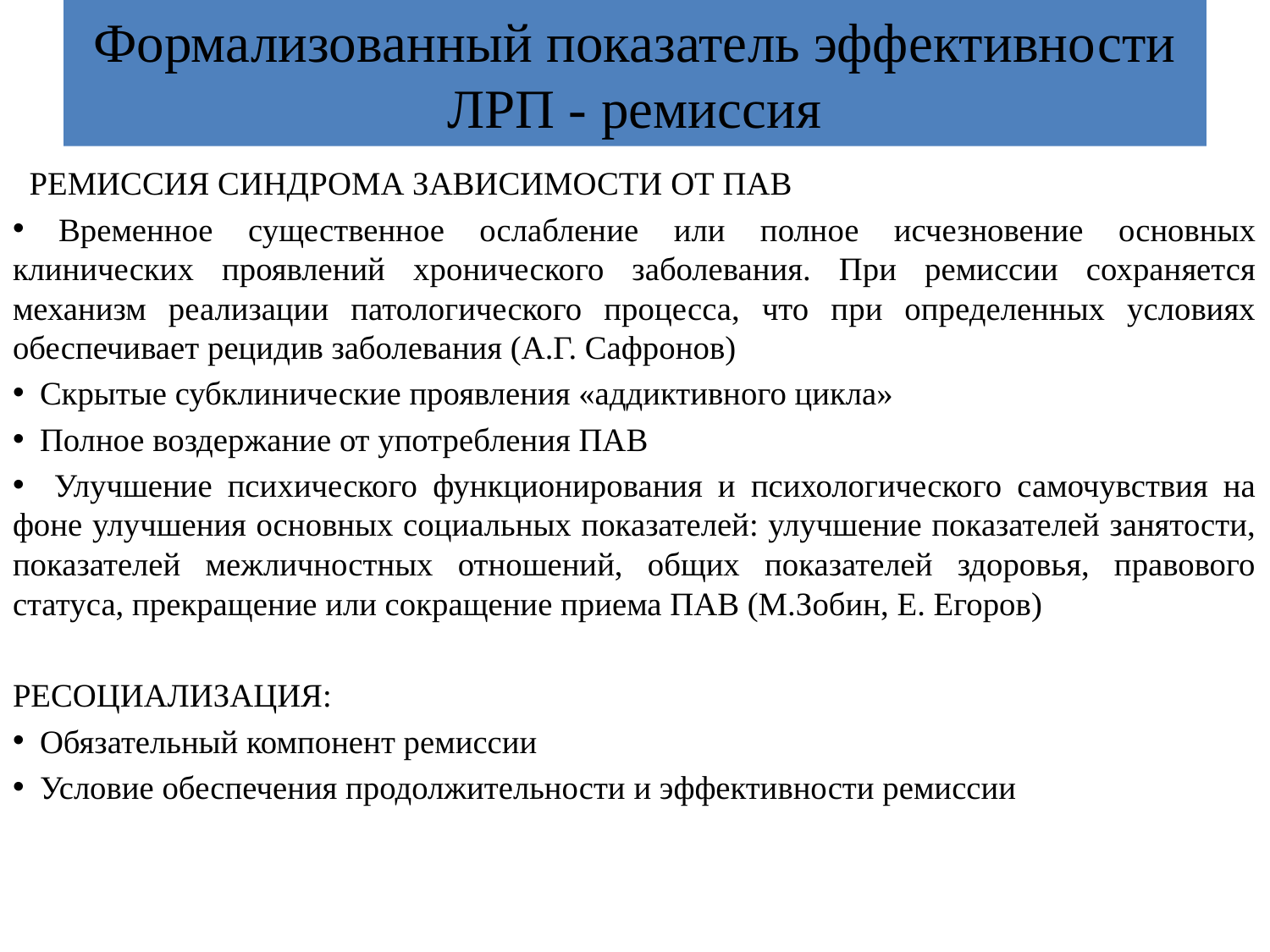

# Формализованный показатель эффективности ЛРП - ремиссия
  РЕМИССИЯ СИНДРОМА ЗАВИСИМОСТИ ОТ ПАВ
 Временное существенное ослабление или полное исчезновение основных клинических проявлений хронического заболевания. При ремиссии сохраняется механизм реализации патологического процесса, что при определенных условиях обеспечивает рецидив заболевания (А.Г. Сафронов)
  Скрытые субклинические проявления «аддиктивного цикла»
  Полное воздержание от употребления ПАВ
  Улучшение психического функционирования и психологического самочувствия на фоне улучшения основных социальных показателей: улучшение показателей занятости, показателей межличностных отношений, общих показателей здоровья, правового статуса, прекращение или сокращение приема ПАВ (М.Зобин, Е. Егоров)

РЕСОЦИАЛИЗАЦИЯ:
  Обязательный компонент ремиссии
  Условие обеспечения продолжительности и эффективности ремиссии